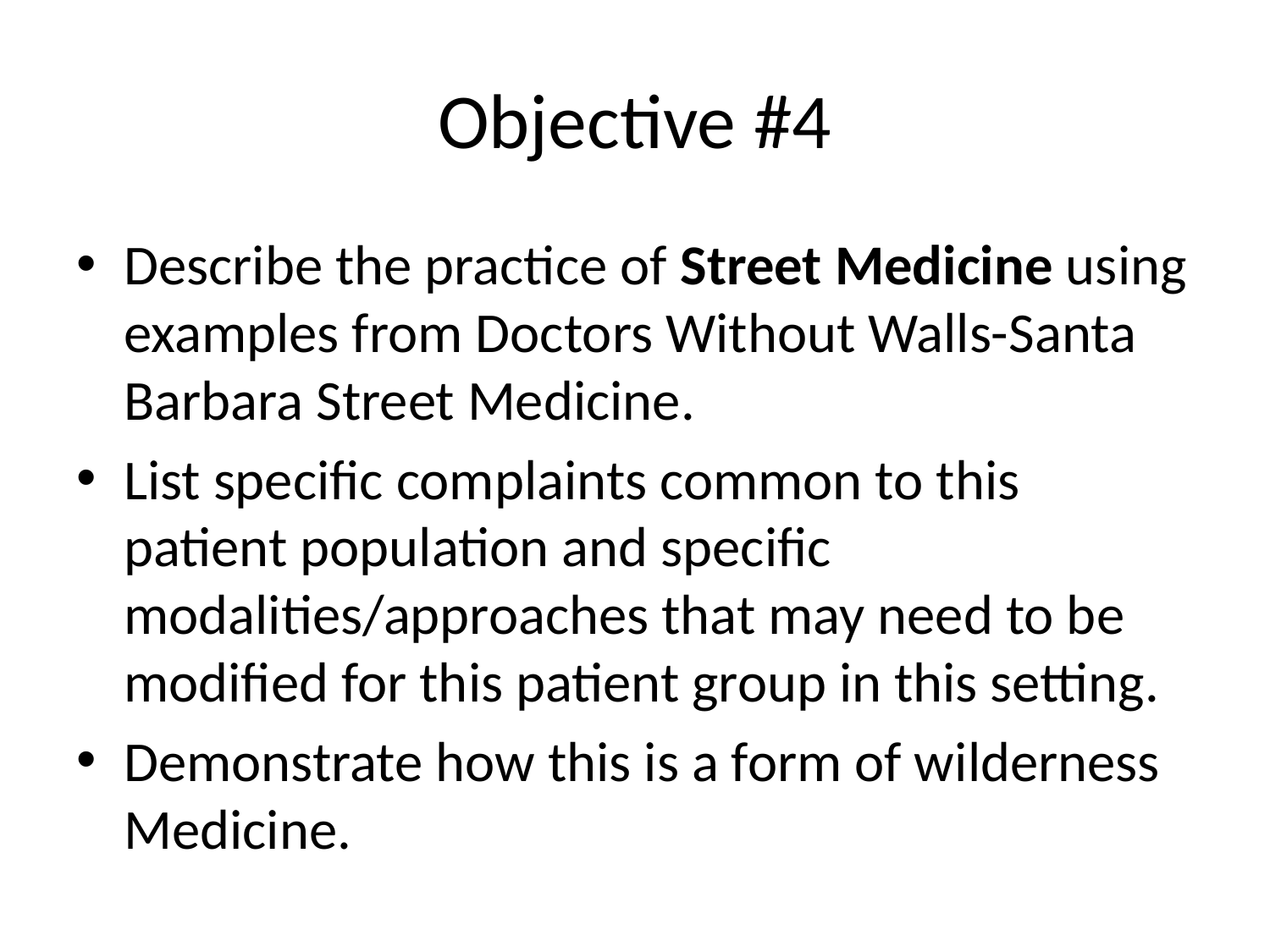

# Objective #4
Describe the practice of Street Medicine using examples from Doctors Without Walls-Santa Barbara Street Medicine.
List specific complaints common to this patient population and specific modalities/approaches that may need to be modified for this patient group in this setting.
Demonstrate how this is a form of wilderness Medicine.